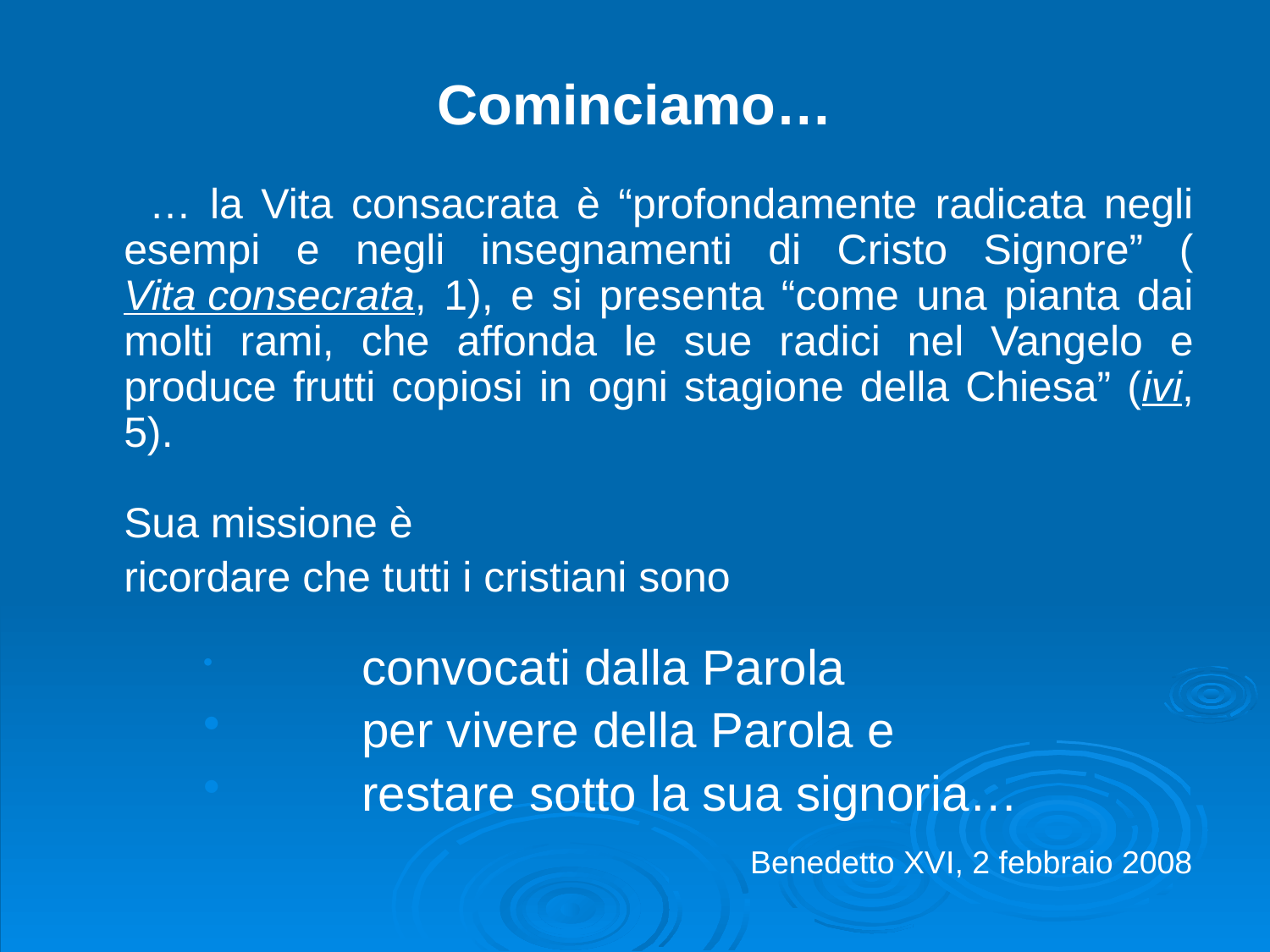

# Cominciamo…
    … la Vita consacrata è “profondamente radicata negli esempi e negli insegnamenti di Cristo Signore” (Vita consecrata, 1), e si presenta “come una pianta dai molti rami, che affonda le sue radici nel Vangelo e produce frutti copiosi in ogni stagione della Chiesa” (ivi, 5).

	Sua missione è
	ricordare che tutti i cristiani sono

	convocati dalla Parola
	per vivere della Parola e
	restare sotto la sua signoria…
Benedetto XVI, 2 febbraio 2008